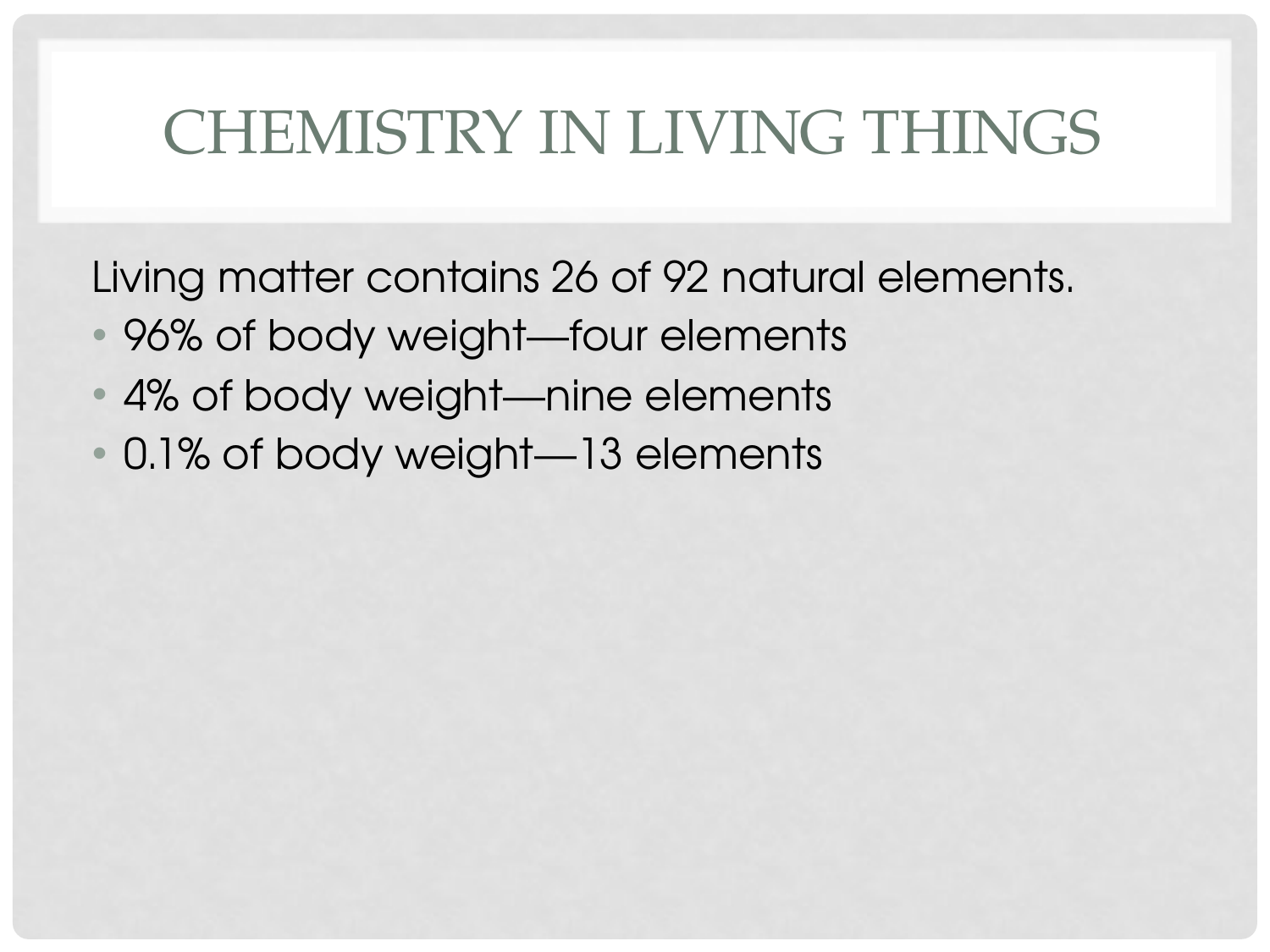

# Chemistry in living things
Living matter contains 26 of 92 natural elements.
96% of body weight—four elements
4% of body weight—nine elements
0.1% of body weight—13 elements